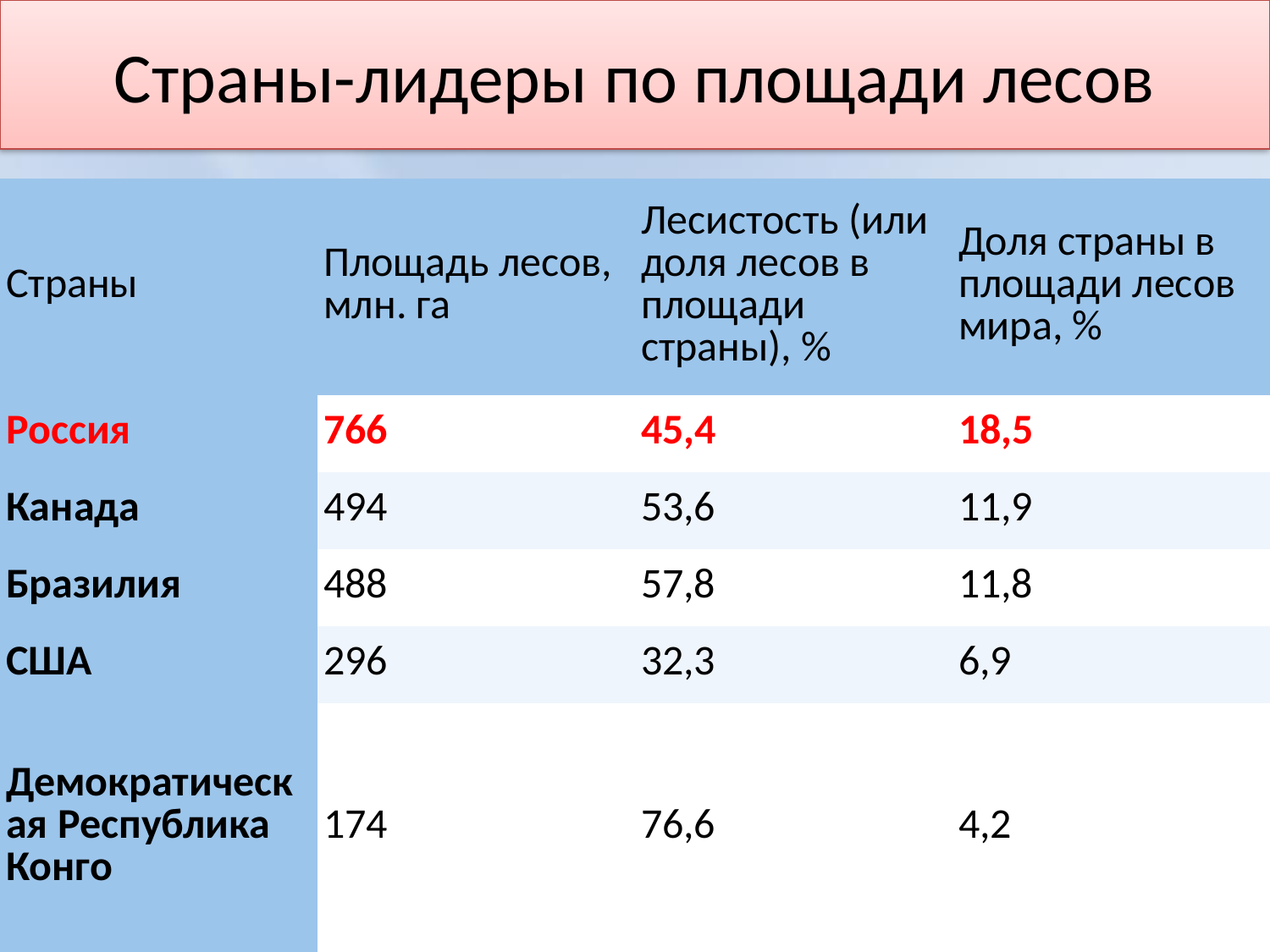

Страны-лидеры по площади лесов
| Страны | Площадь лесов, млн. га | Лесистость (или доля лесов в площади страны), % | Доля страны в площади лесов мира, % |
| --- | --- | --- | --- |
| Россия | 766 | 45,4 | 18,5 |
| Канада | 494 | 53,6 | 11,9 |
| Бразилия | 488 | 57,8 | 11,8 |
| США | 296 | 32,3 | 6,9 |
| Демократическая Республика Конго | 174 | 76,6 | 4,2 |